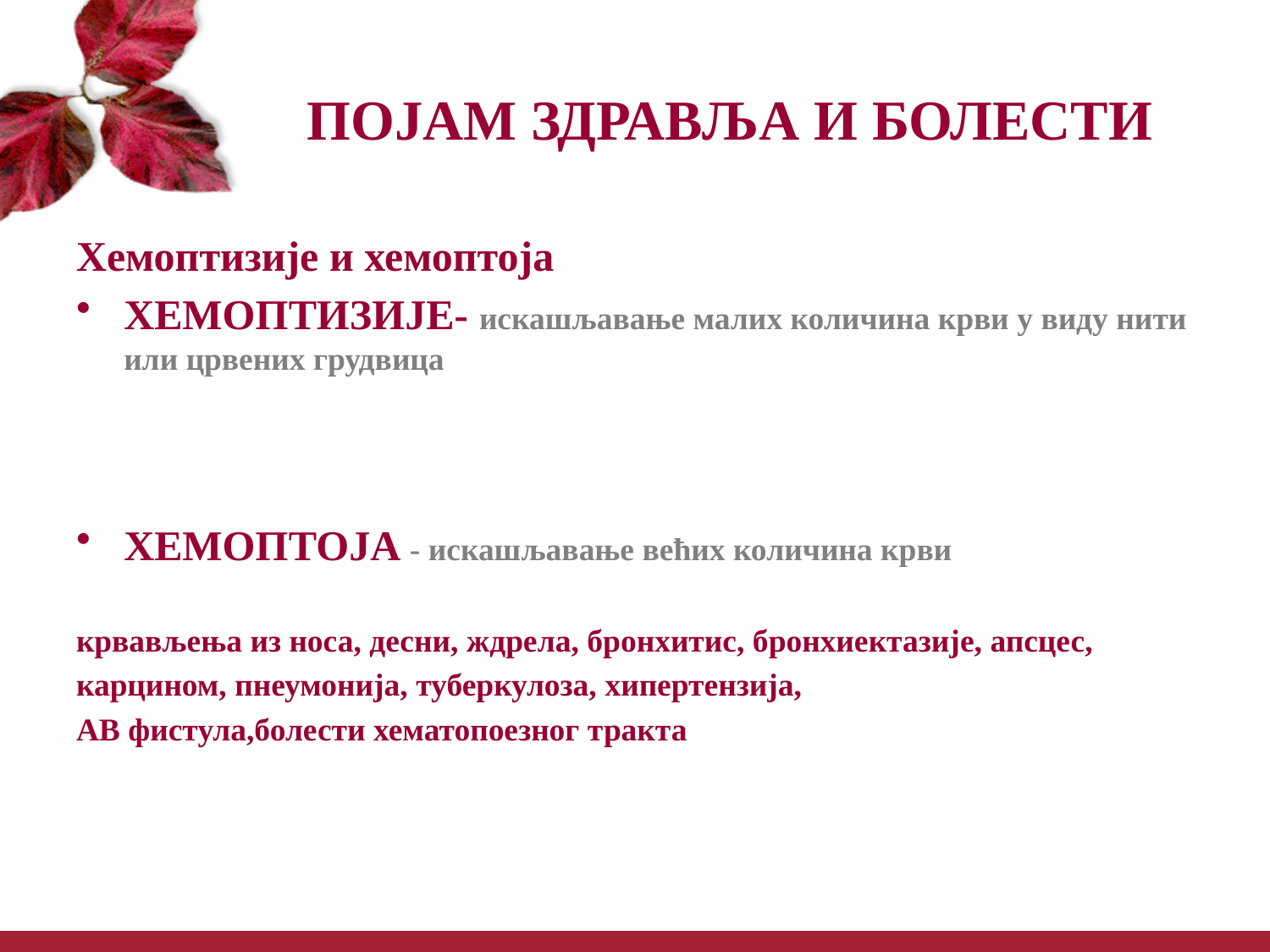

# ПОЈАМ ЗДРАВЉА И БОЛЕСТИ
Хемоптизије и хемоптоја
ХЕМОПТИЗИЈЕ- искашљавање малих количина крви у виду нити или црвених грудвица

ХЕМОПТОЈА - искашљавање већих количина крви

крвављења из носа, десни, ждрела, бронхитис, бронхиектазије, апсцес,
карцином, пнеумонија, туберкулоза, хипертензија,
АВ фистула,болести хематопоезног тракта